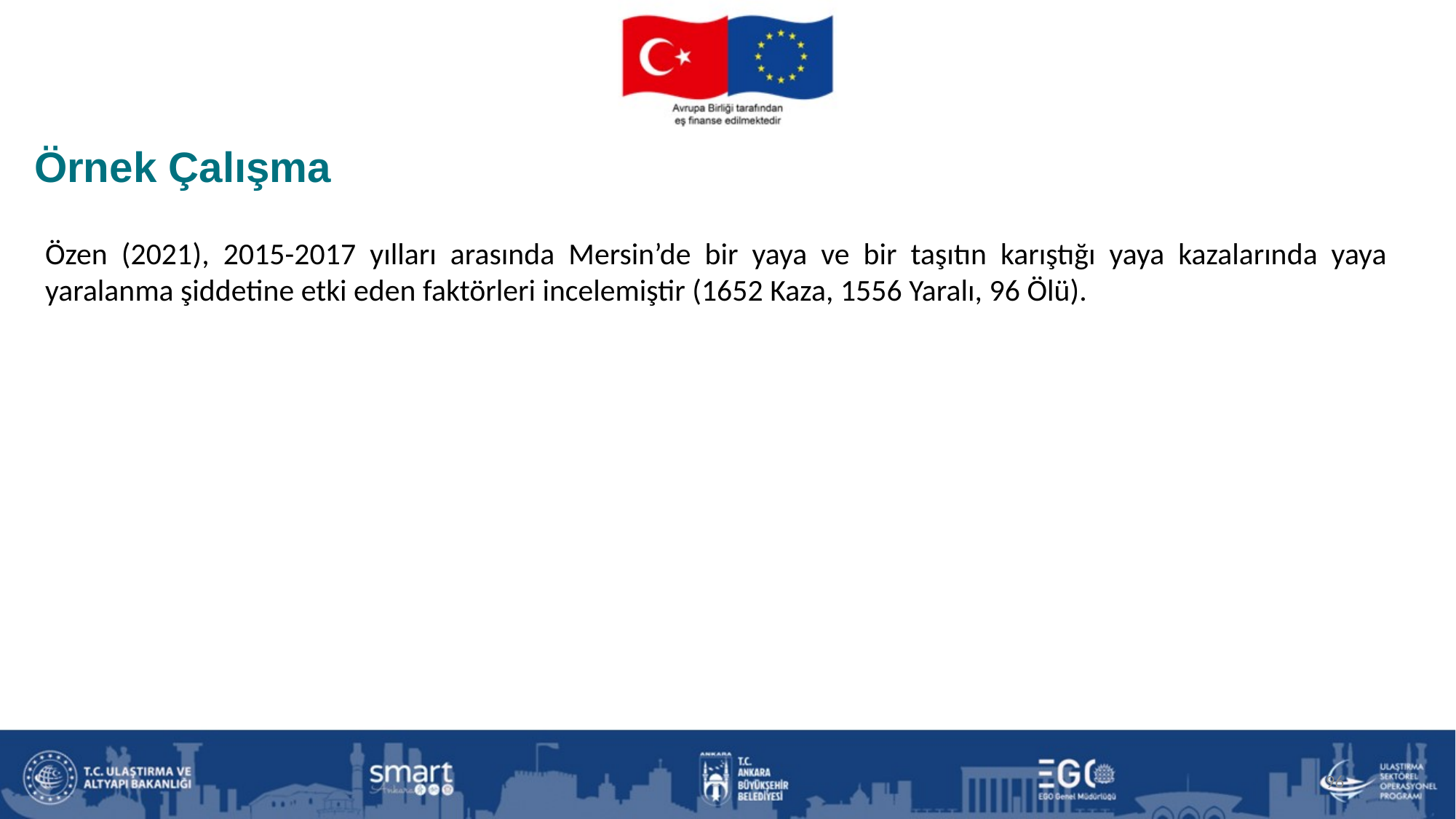

Örnek Çalışma

Özen (2021), 2015-2017 yılları arasında Mersin’de bir yaya ve bir taşıtın karıştığı yaya kazalarında yaya  yaralanma şiddetine etki eden faktörleri incelemiştir (1652 Kaza, 1556 Yaralı, 96 Ölü).

96